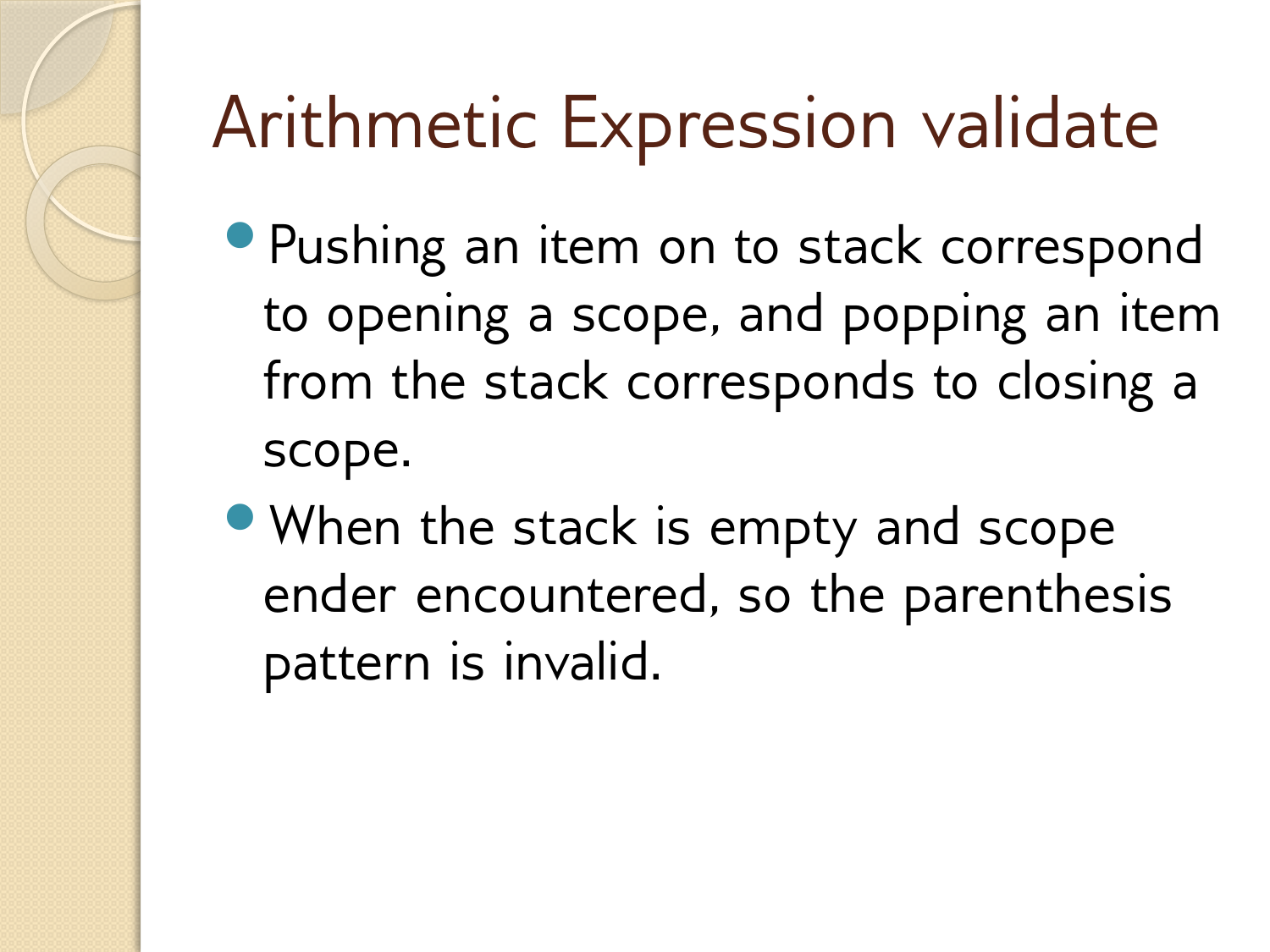

# Arithmetic Expression validate
Pushing an item on to stack correspond to opening a scope, and popping an item from the stack corresponds to closing a scope.
When the stack is empty and scope ender encountered, so the parenthesis pattern is invalid.